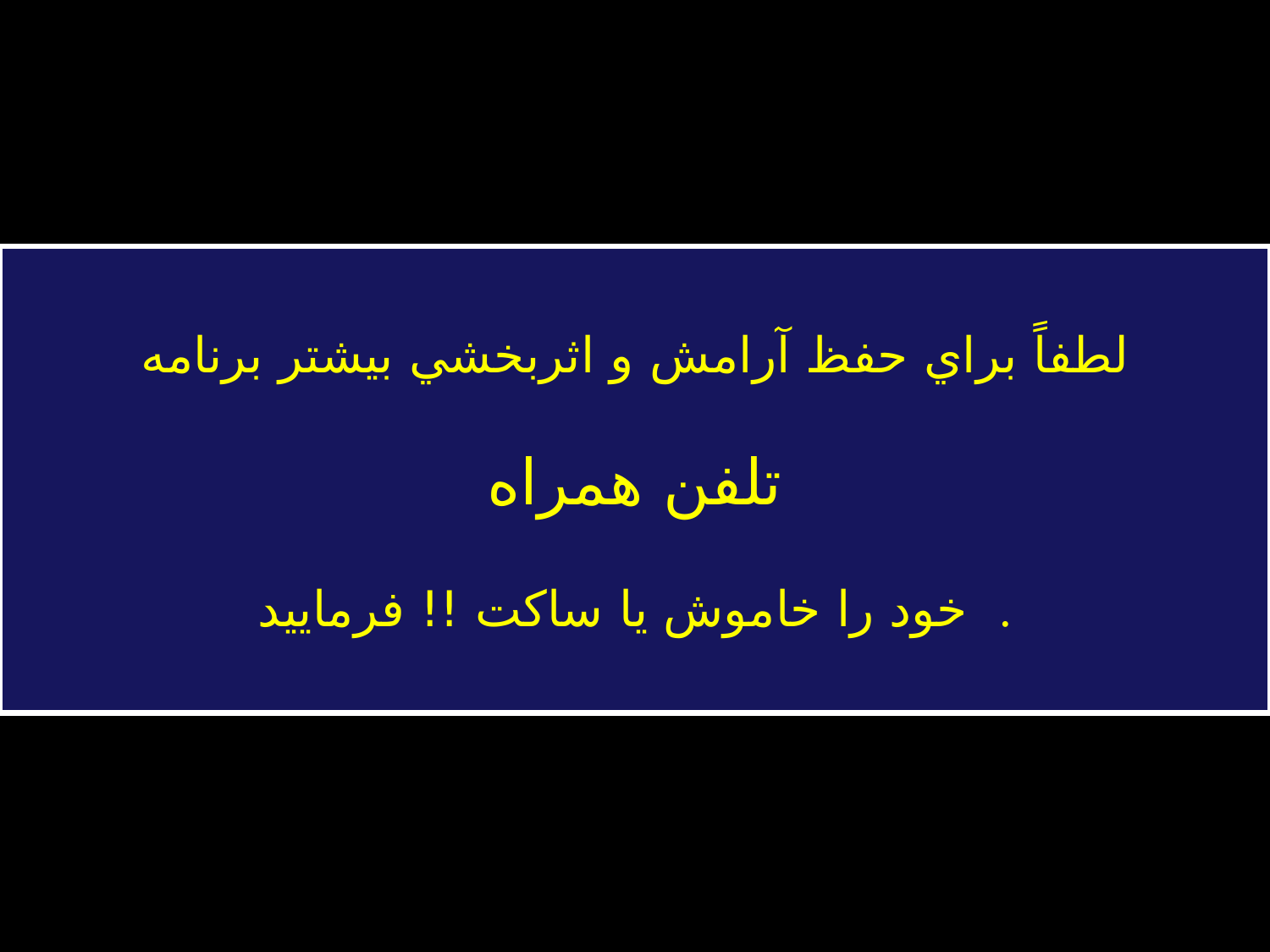

# لطفاً براي حفظ آرامش و اثربخشي بيشتر برنامه‌ تلفن همراه خود را خاموش يا ساكت !! فرماييد .